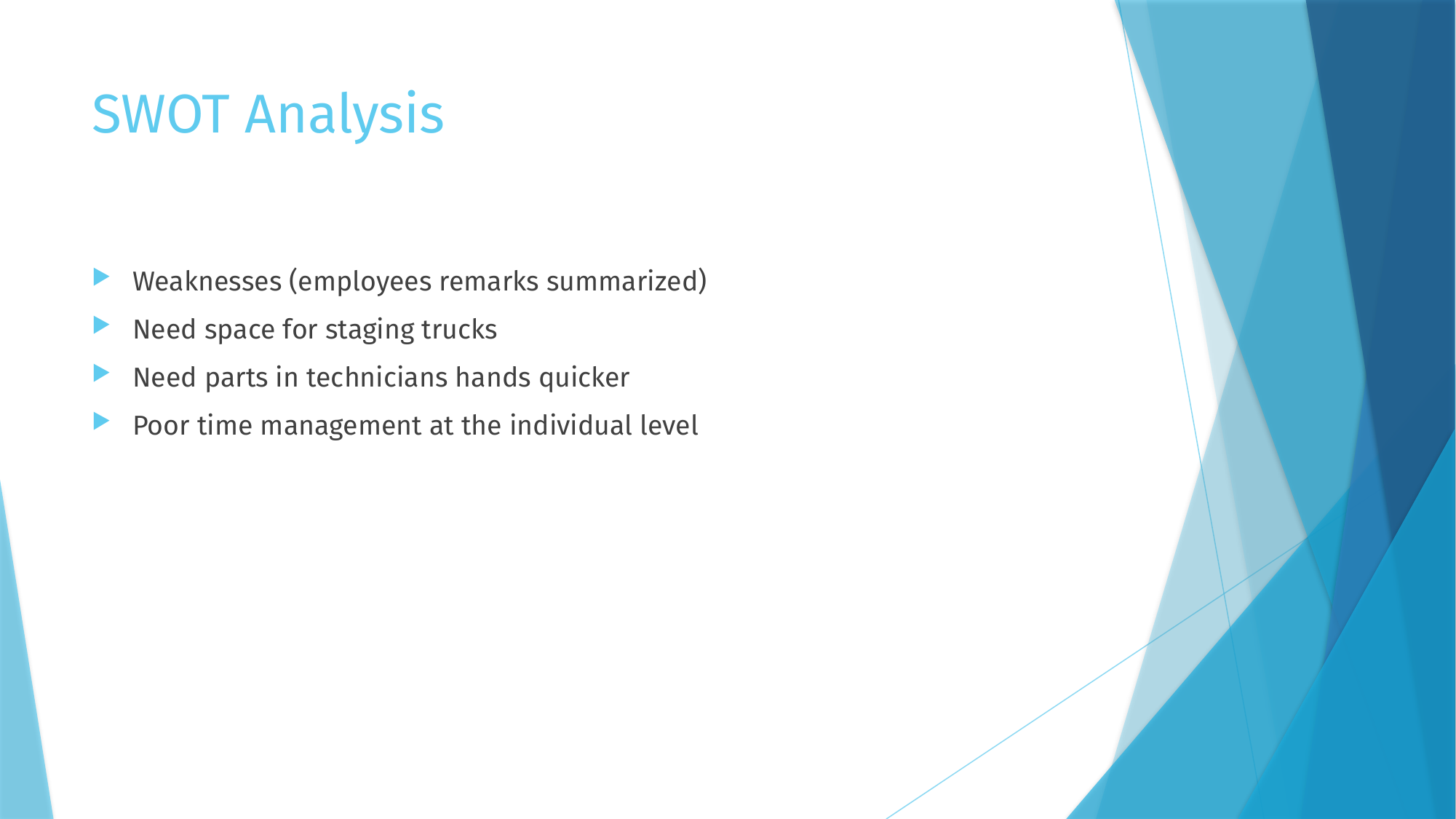

# SWOT Analysis
Weaknesses (employees remarks summarized)
Need space for staging trucks
Need parts in technicians hands quicker
Poor time management at the individual level